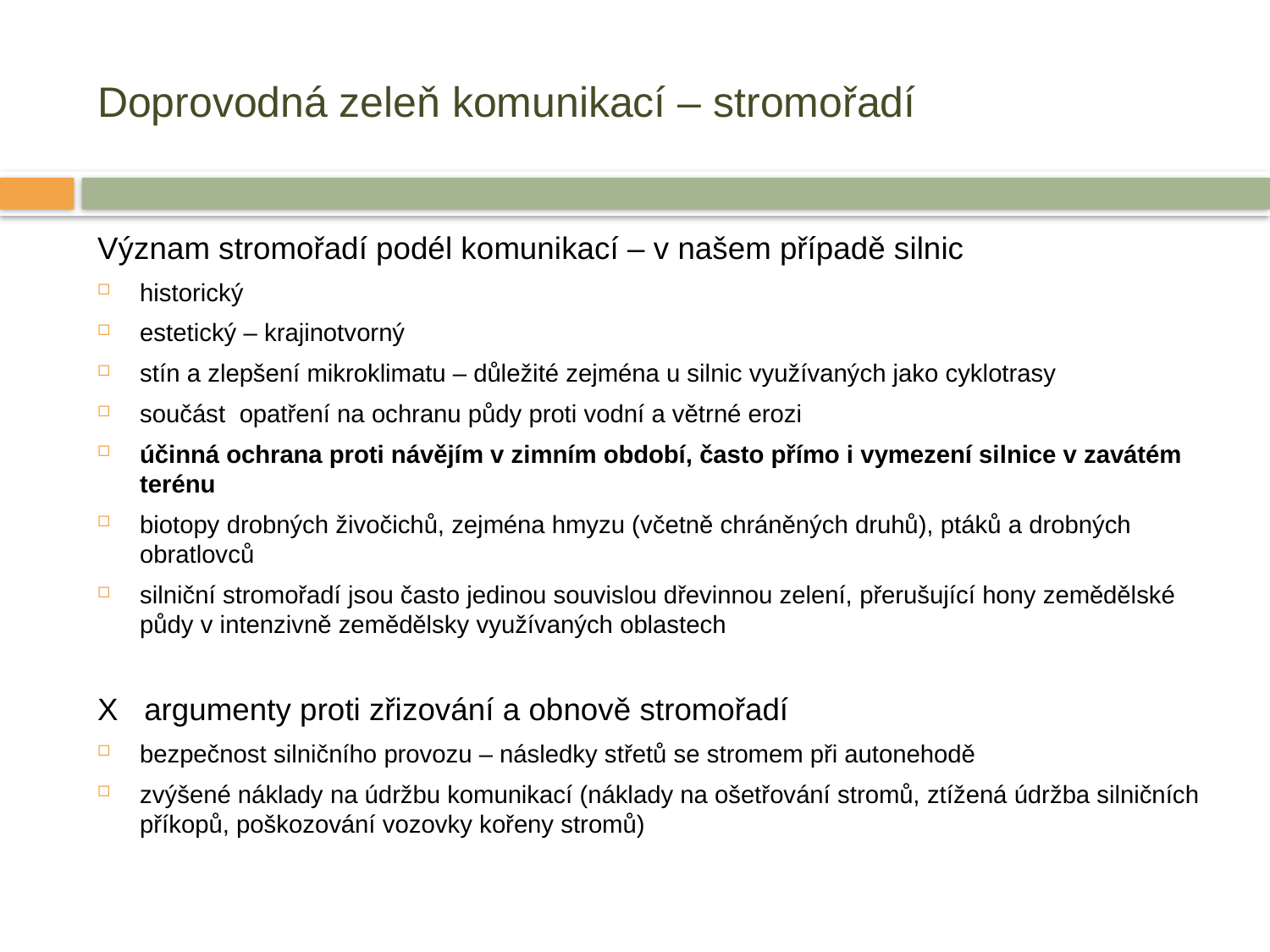

# Doprovodná zeleň komunikací – stromořadí
Význam stromořadí podél komunikací – v našem případě silnic
historický
estetický – krajinotvorný
stín a zlepšení mikroklimatu – důležité zejména u silnic využívaných jako cyklotrasy
součást  opatření na ochranu půdy proti vodní a větrné erozi
účinná ochrana proti návějím v zimním období, často přímo i vymezení silnice v zavátém terénu
biotopy drobných živočichů, zejména hmyzu (včetně chráněných druhů), ptáků a drobných obratlovců
silniční stromořadí jsou často jedinou souvislou dřevinnou zelení, přerušující hony zemědělské půdy v intenzivně zemědělsky využívaných oblastech

X   argumenty proti zřizování a obnově stromořadí
bezpečnost silničního provozu – následky střetů se stromem při autonehodě
zvýšené náklady na údržbu komunikací (náklady na ošetřování stromů, ztížená údržba silničních příkopů, poškozování vozovky kořeny stromů)